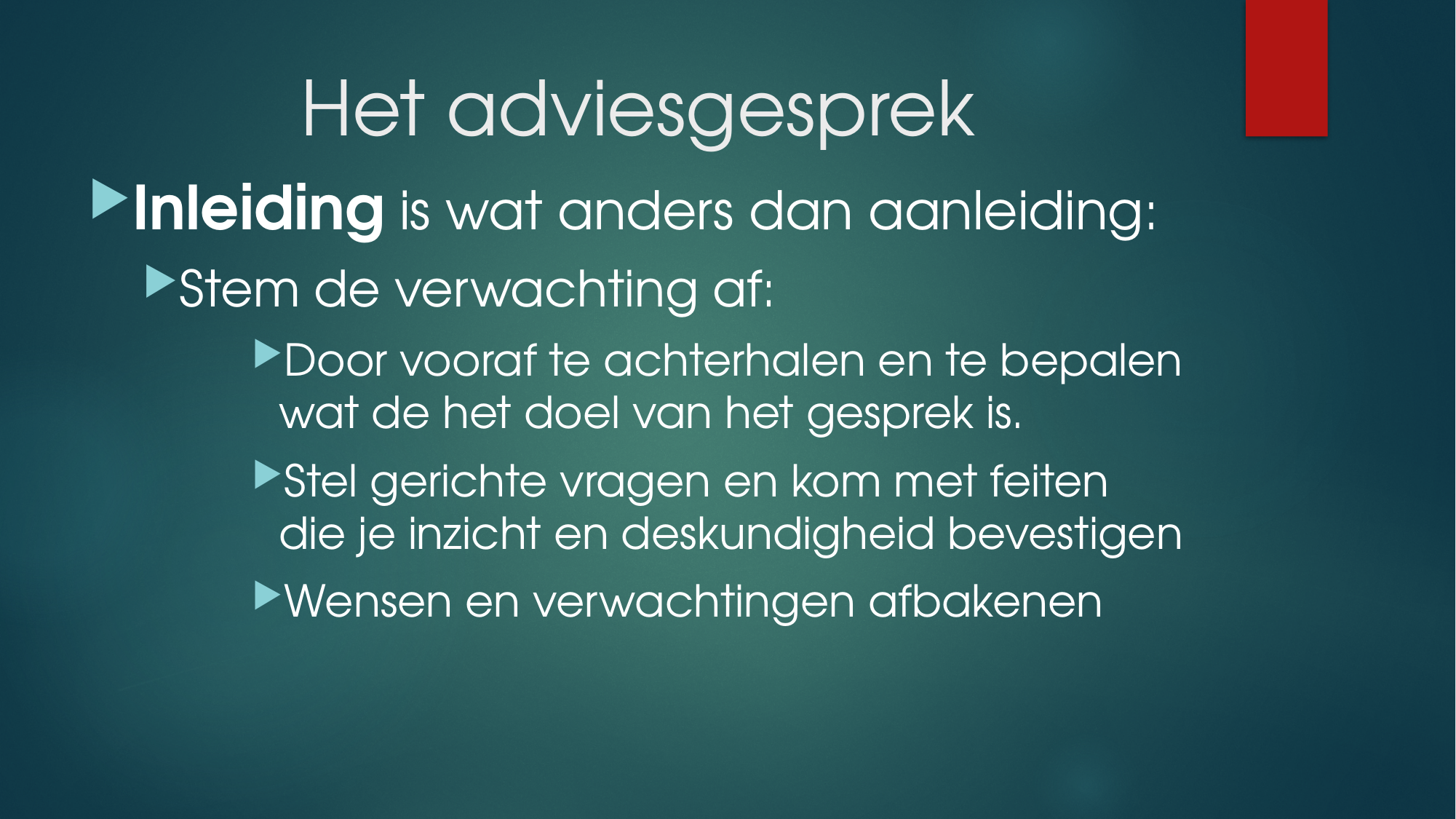

# Het adviesgesprek
Inleiding is wat anders dan aanleiding:
Stem de verwachting af:
Door vooraf te achterhalen en te bepalen wat de het doel van het gesprek is.
Stel gerichte vragen en kom met feiten die je inzicht en deskundigheid bevestigen
Wensen en verwachtingen afbakenen